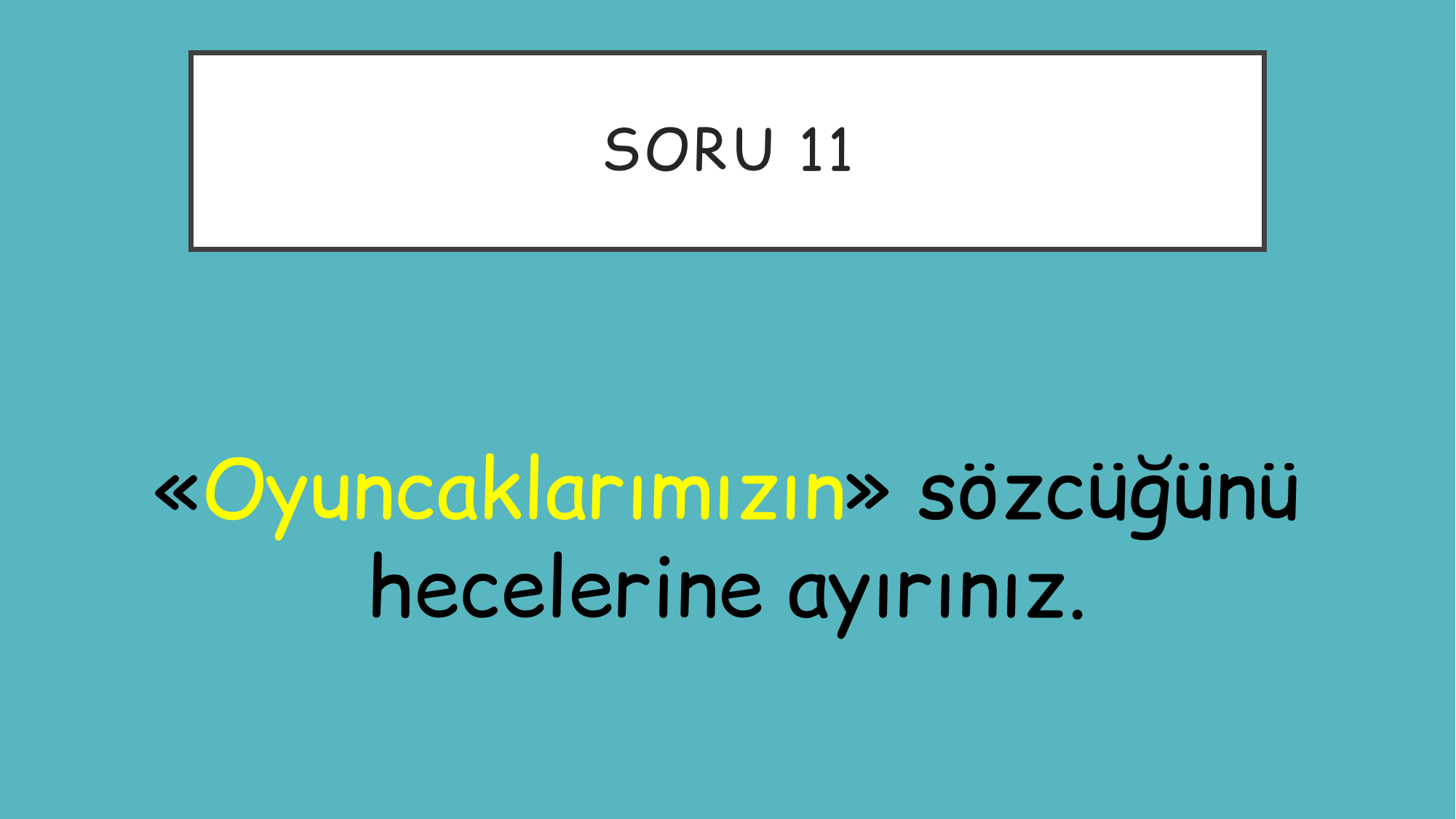

# Soru 11
«Oyuncaklarımızın» sözcüğünü hecelerine ayırınız.